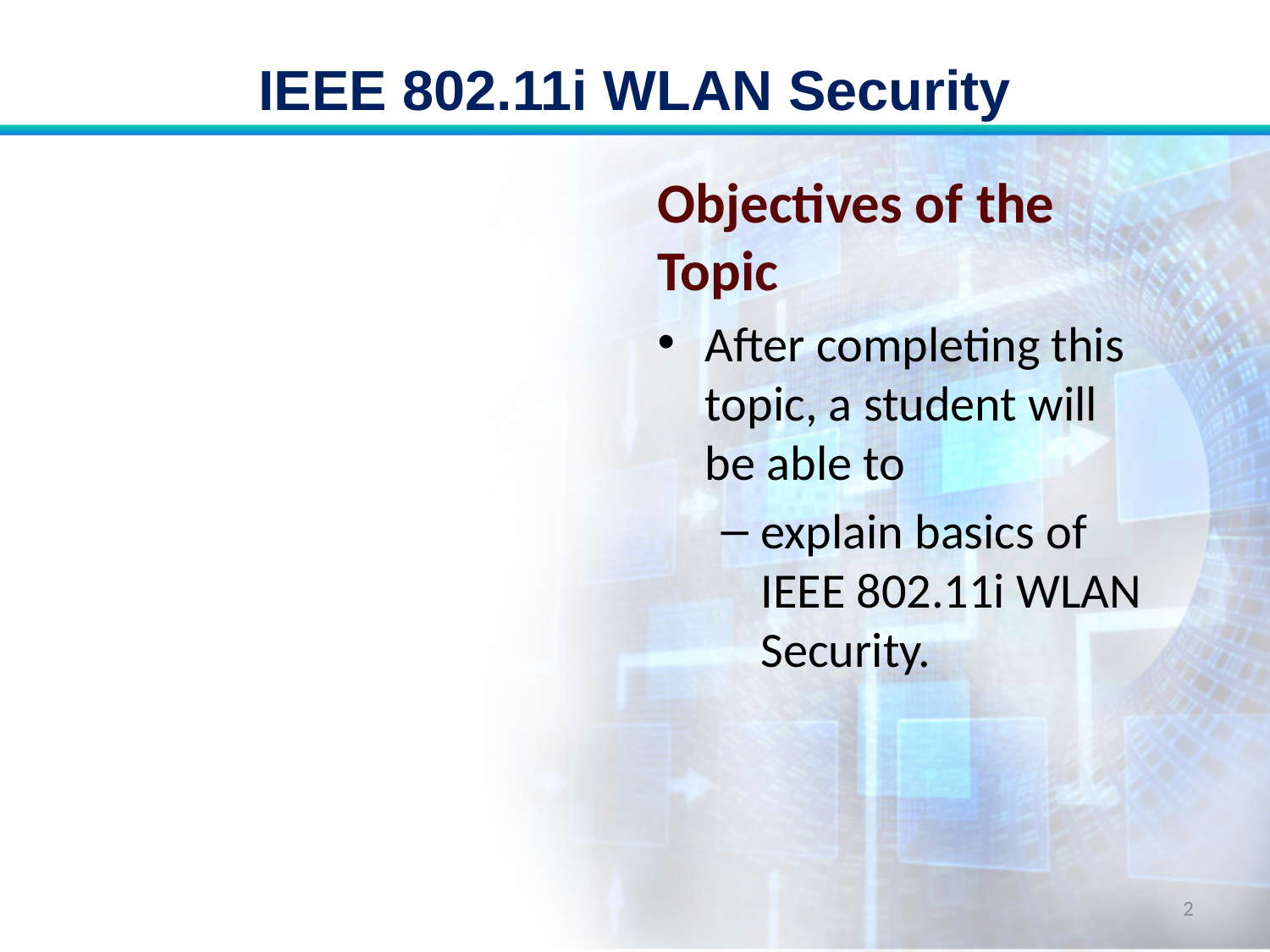

# IEEE 802.11i WLAN Security
Objectives of the Topic
After completing this topic, a student will be able to
explain basics of IEEE 802.11i WLAN Security.
2